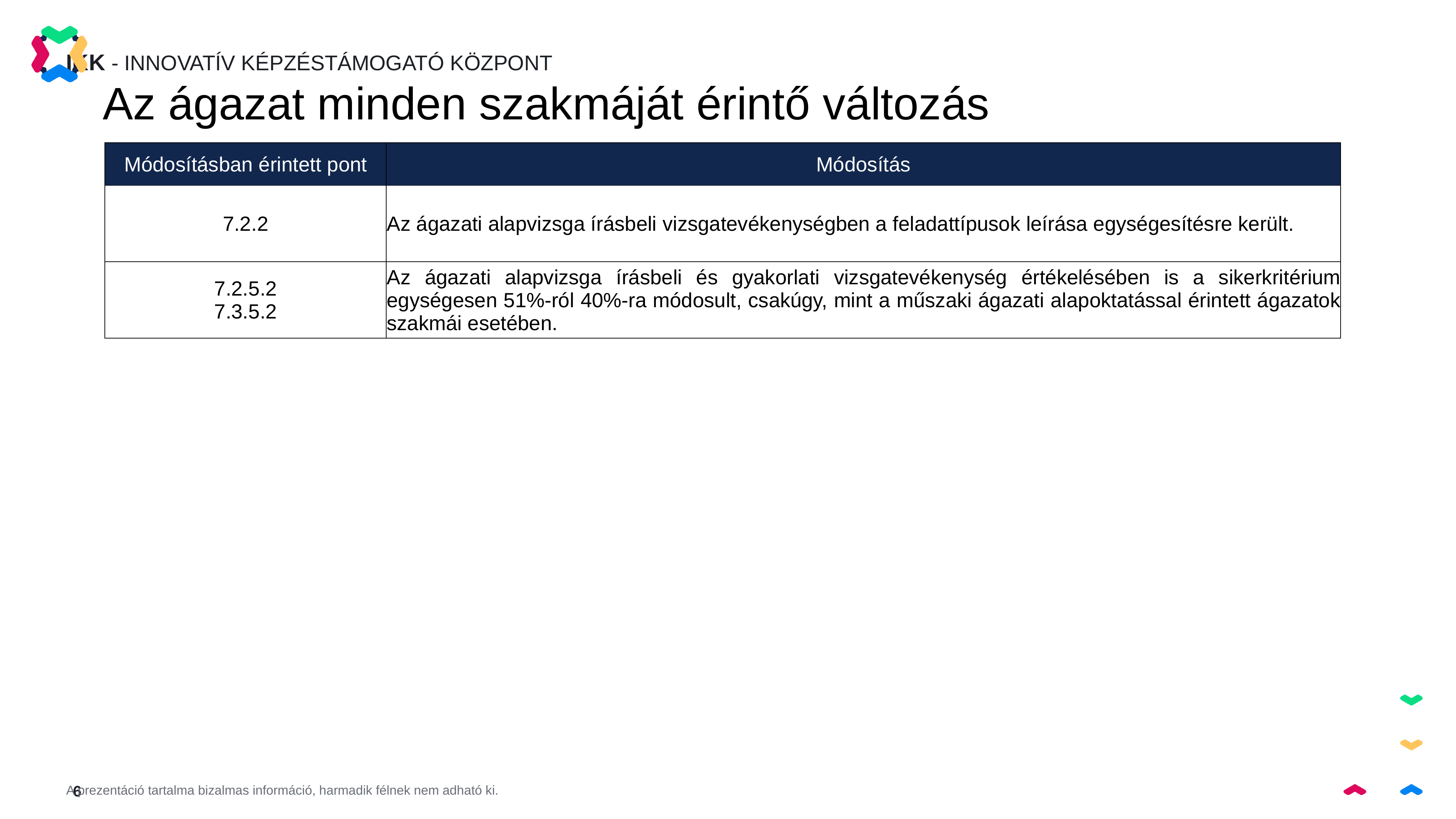

Az ágazat minden szakmáját érintő változás
| Módosításban érintett pont | Módosítás |
| --- | --- |
| 7.2.2 | Az ágazati alapvizsga írásbeli vizsgatevékenységben a feladattípusok leírása egységesítésre került. |
| 7.2.5.2 7.3.5.2 | Az ágazati alapvizsga írásbeli és gyakorlati vizsgatevékenység értékelésében is a sikerkritérium egységesen 51%-ról 40%-ra módosult, csakúgy, mint a műszaki ágazati alapoktatással érintett ágazatok szakmái esetében. |